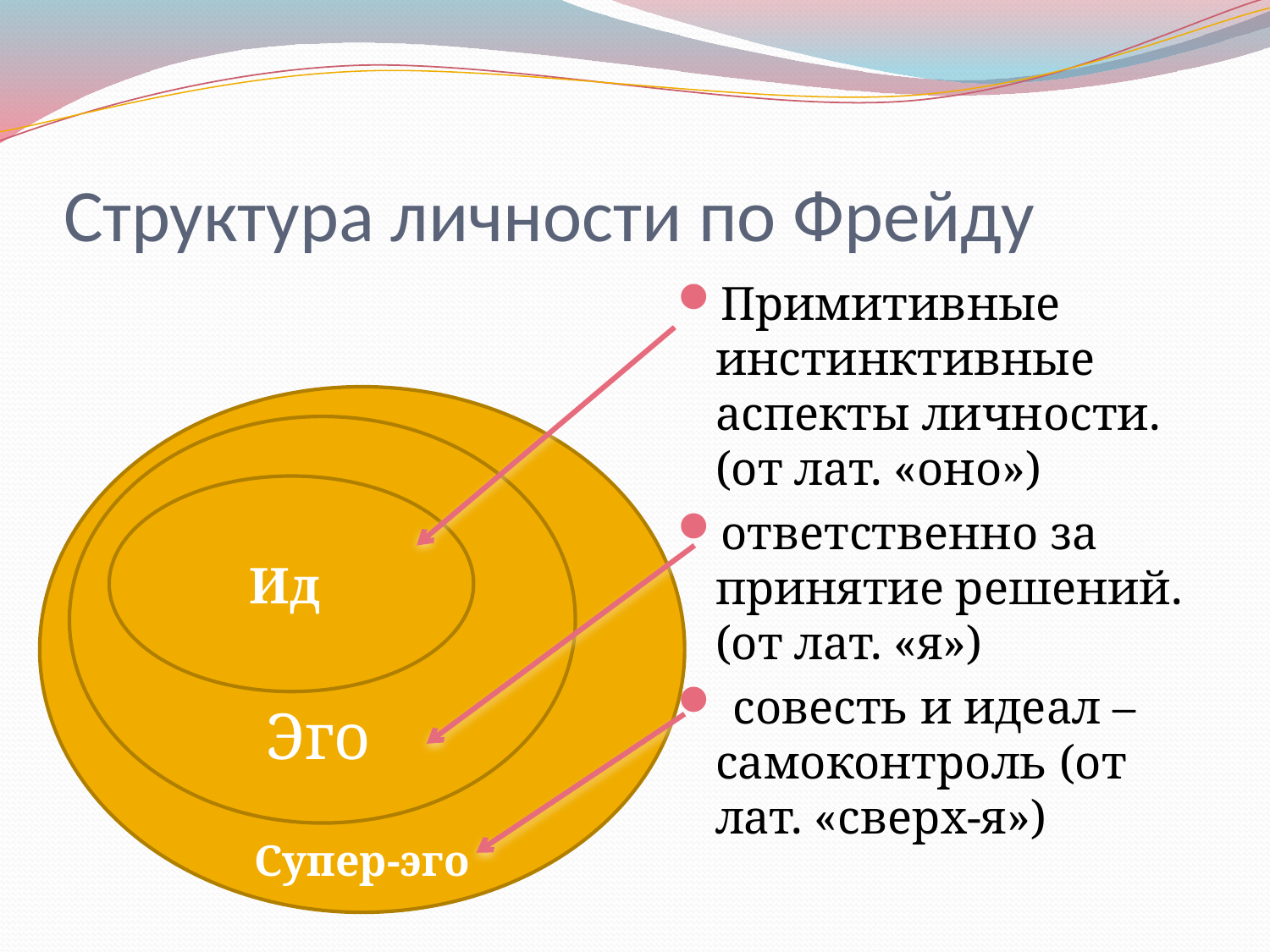

# Структура личности по Фрейду
Примитивные инстинктивные аспекты личности. (от лат. «оно»)
ответственно за принятие решений. (от лат. «я»)
 совесть и идеал – самоконтроль (от лат. «сверх-я»)

Супер-эго

Эго
Ид